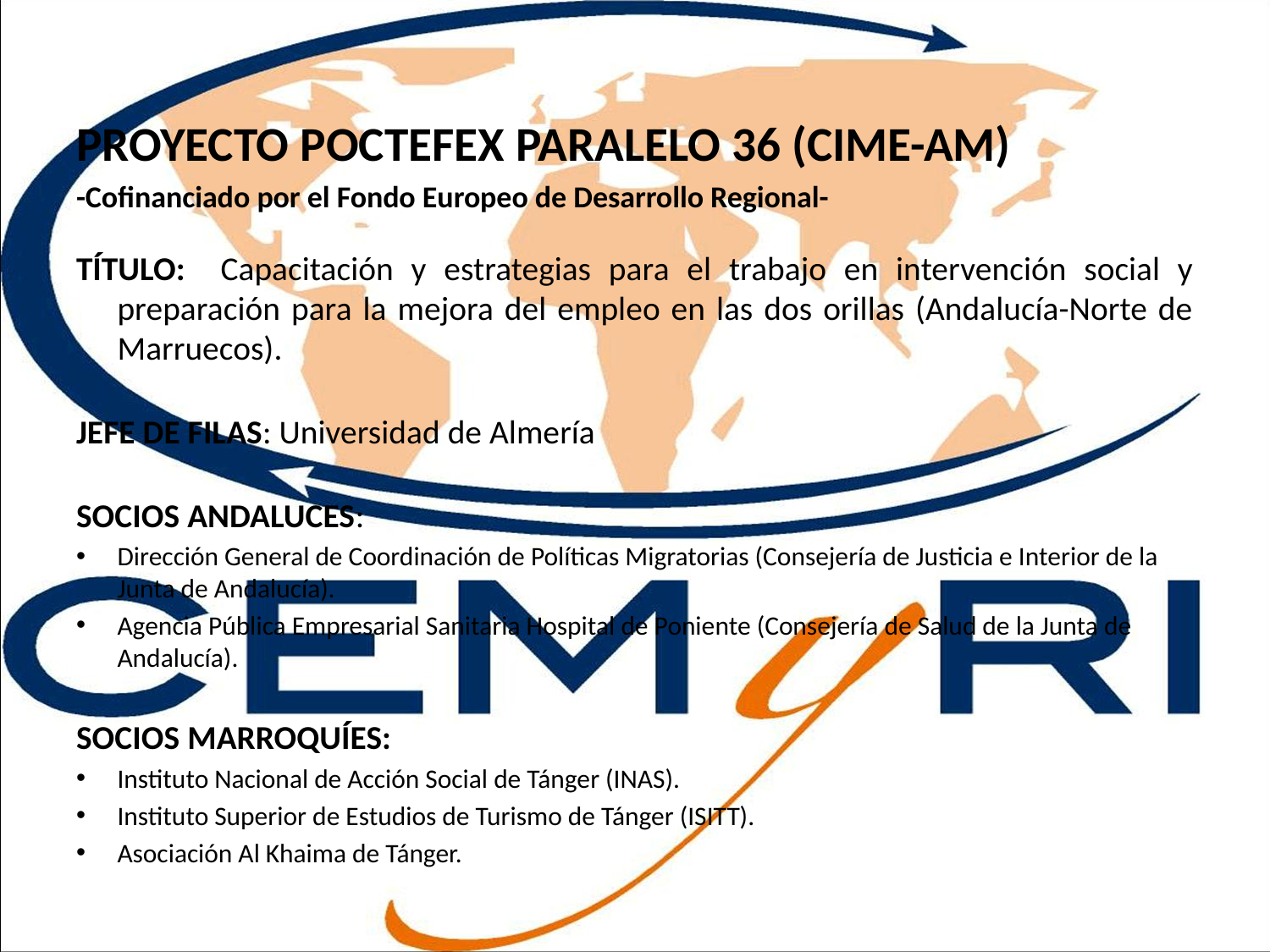

PROYECTO POCTEFEX PARALELO 36 (CIME-AM)
-Cofinanciado por el Fondo Europeo de Desarrollo Regional-

TÍTULO:  Capacitación y estrategias para el trabajo en intervención social y preparación para la mejora del empleo en las dos orillas (Andalucía-Norte de Marruecos).

JEFE DE FILAS: Universidad de Almería

SOCIOS ANDALUCES:
Dirección General de Coordinación de Políticas Migratorias (Consejería de Justicia e Interior de la Junta de Andalucía).
Agencia Pública Empresarial Sanitaria Hospital de Poniente (Consejería de Salud de la Junta de Andalucía).

SOCIOS MARROQUÍES:
Instituto Nacional de Acción Social de Tánger (INAS).
Instituto Superior de Estudios de Turismo de Tánger (ISITT).
Asociación Al Khaima de Tánger.